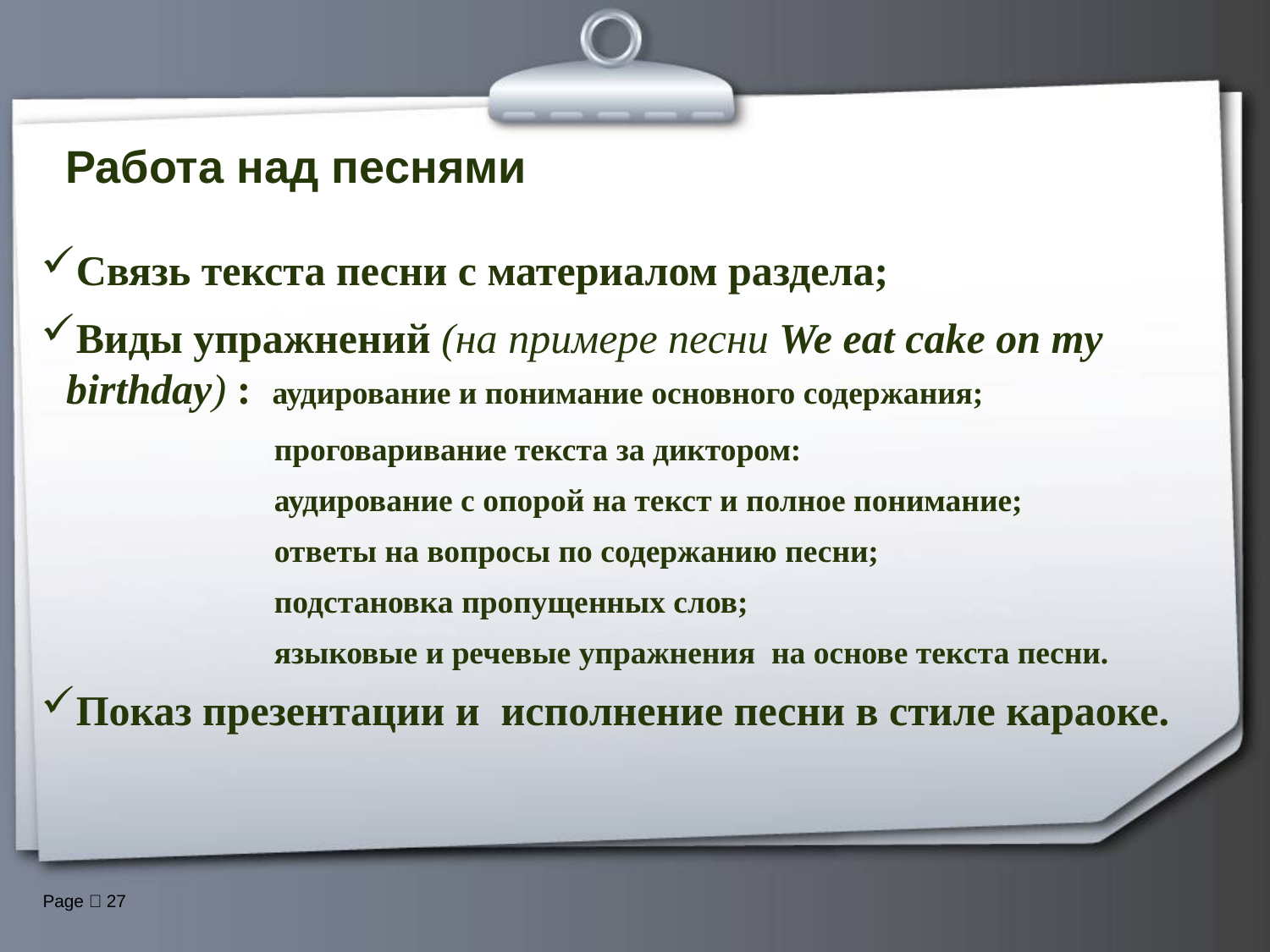

# Работа над песнями
Связь текста песни с материалом раздела;
Виды упражнений (на примере песни We eat cake on my birthday) :  аудирование и понимание основного содержания;
                             проговаривание текста за диктором:
                             аудирование с опорой на текст и полное понимание;
                             ответы на вопросы по содержанию песни;
                             подстановка пропущенных слов;
                             языковые и речевые упражнения  на основе текста песни.
Показ презентации и  исполнение песни в стиле караоке.